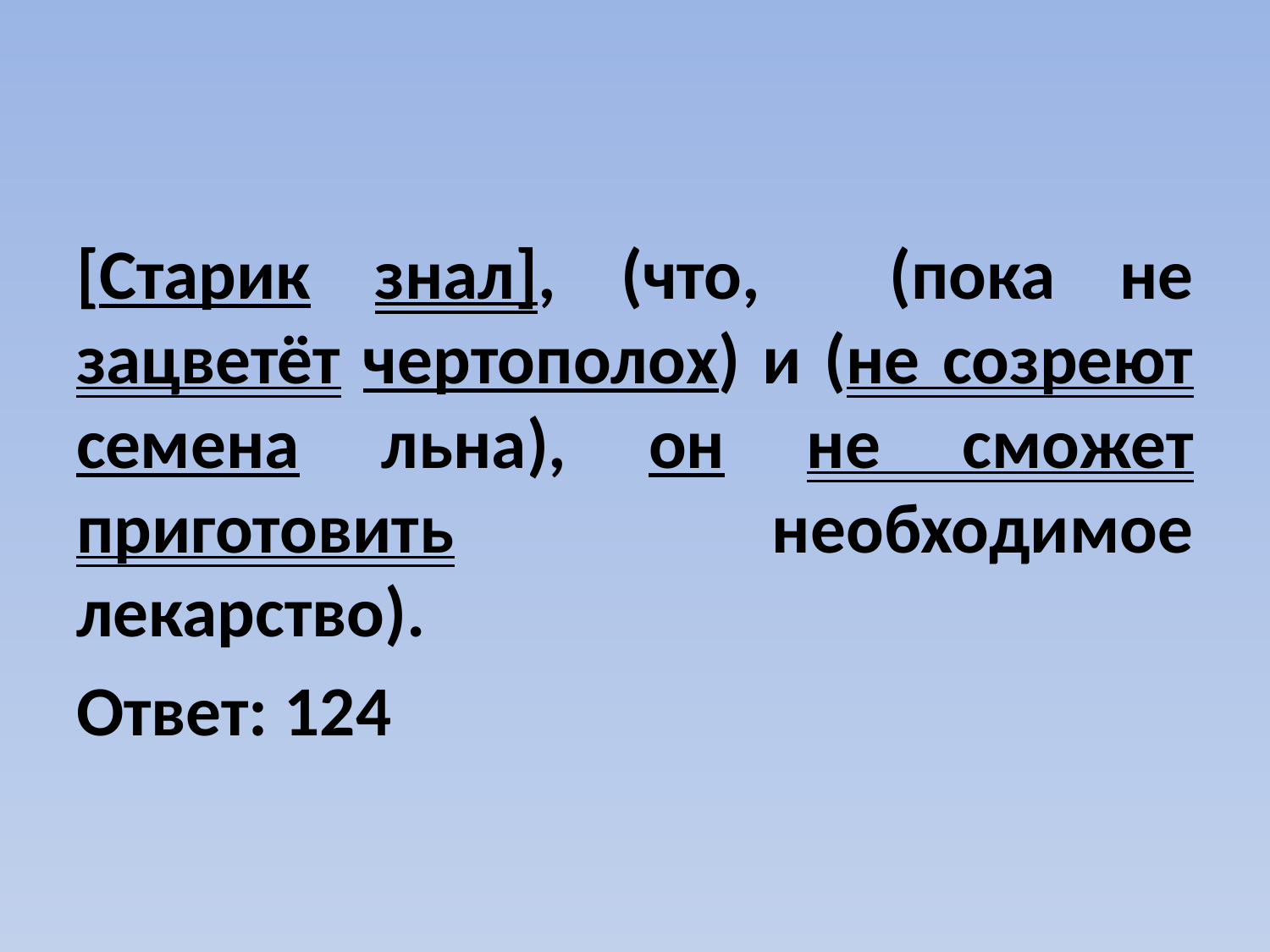

#
[Старик знал], (что,  (пока не зацветёт чертополох) и (не созреют семена льна), он не сможет приготовить необходимое лекарство).
Ответ: 124